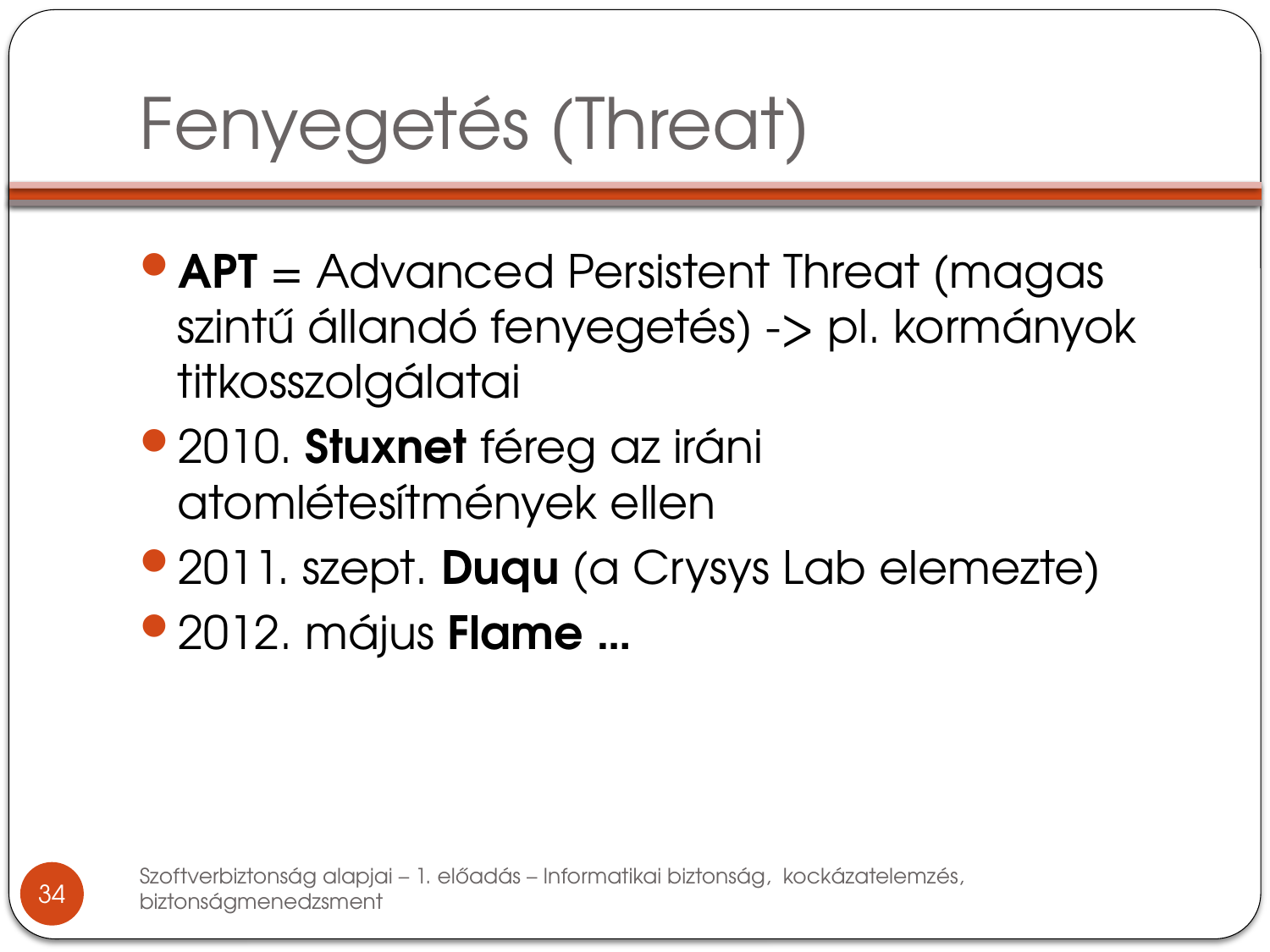

# Fenyegetés (Threat)
APT = Advanced Persistent Threat (magas szintű állandó fenyegetés) -> pl. kormányok titkosszolgálatai
2010. Stuxnet féreg az iráni atomlétesítmények ellen
2011. szept. Duqu (a Crysys Lab elemezte)
2012. május Flame …
Szoftverbiztonság alapjai – 1. előadás – Informatikai biztonság,  kockázatelemzés, biztonságmenedzsment
34